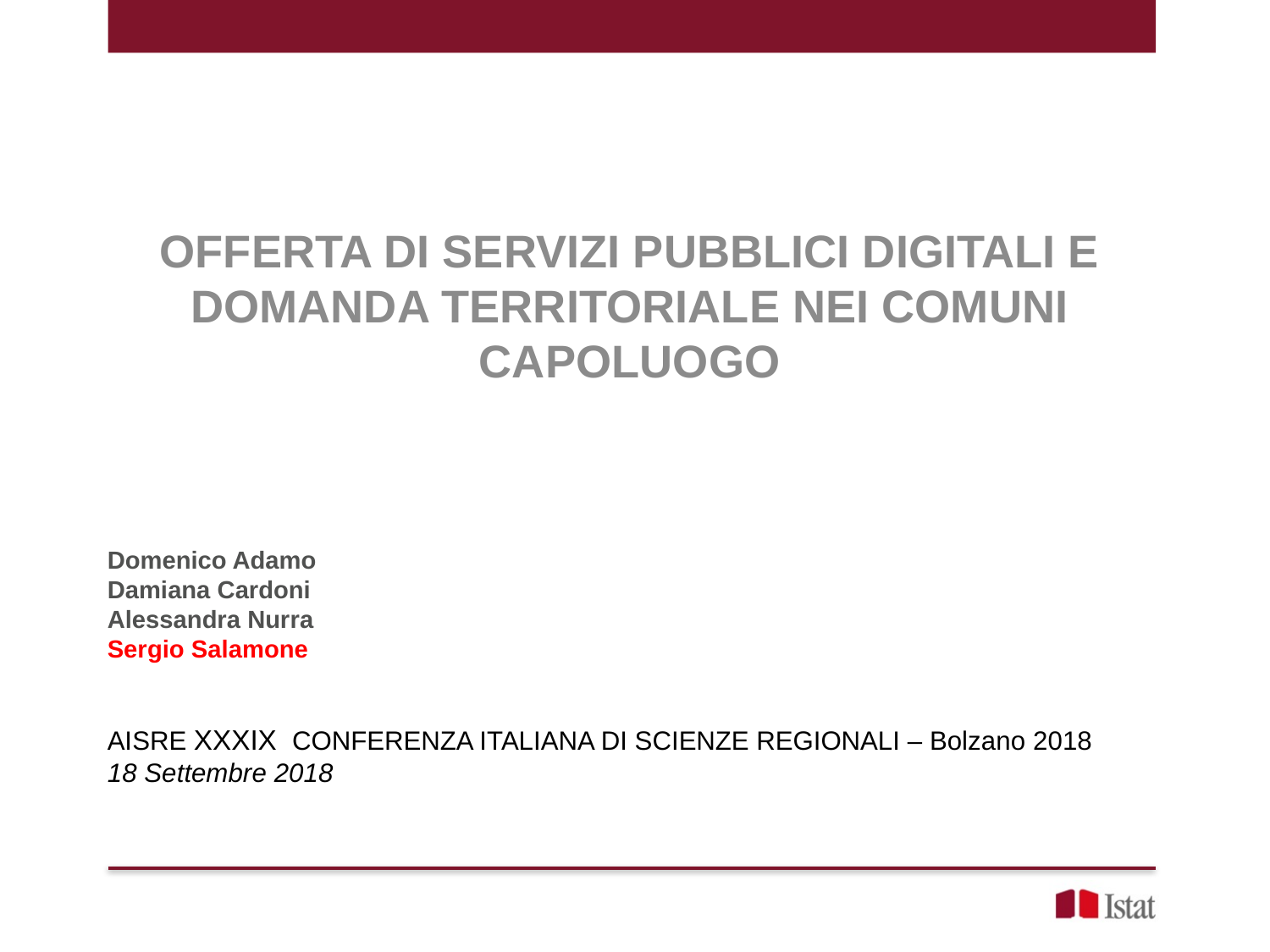

OFFERTA DI SERVIZI PUBBLICI DIGITALI E DOMANDA TERRITORIALE NEI COMUNI CAPOLUOGO

Domenico Adamo
Damiana Cardoni
Alessandra Nurra
Sergio Salamone

AISRE XXXIX  CONFERENZA ITALIANA DI SCIENZE REGIONALI – Bolzano 2018
18 Settembre 2018
1